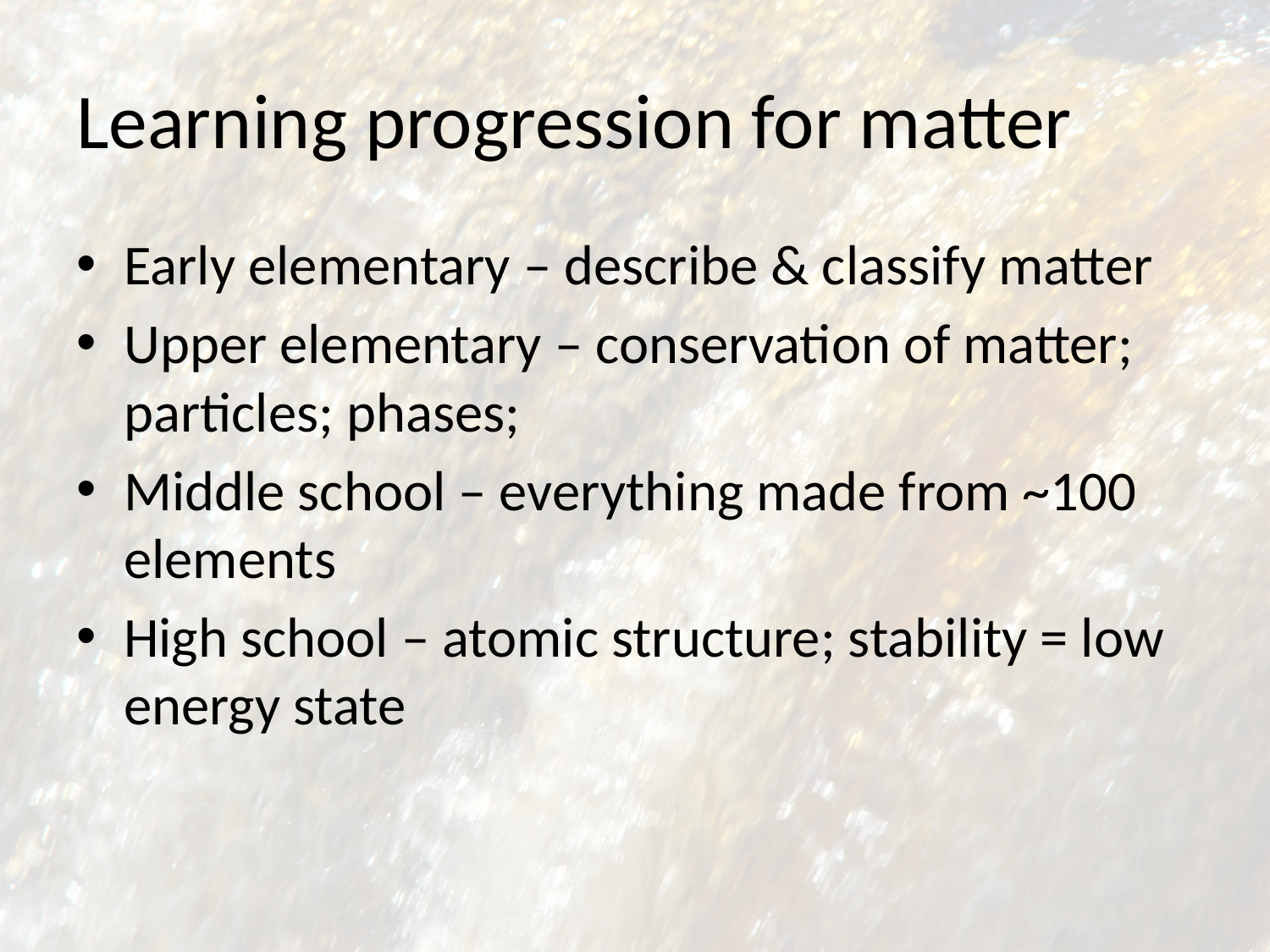

# Learning progression for matter
Early elementary – describe & classify matter
Upper elementary – conservation of matter; particles; phases;
Middle school – everything made from ~100 elements
High school – atomic structure; stability = low energy state